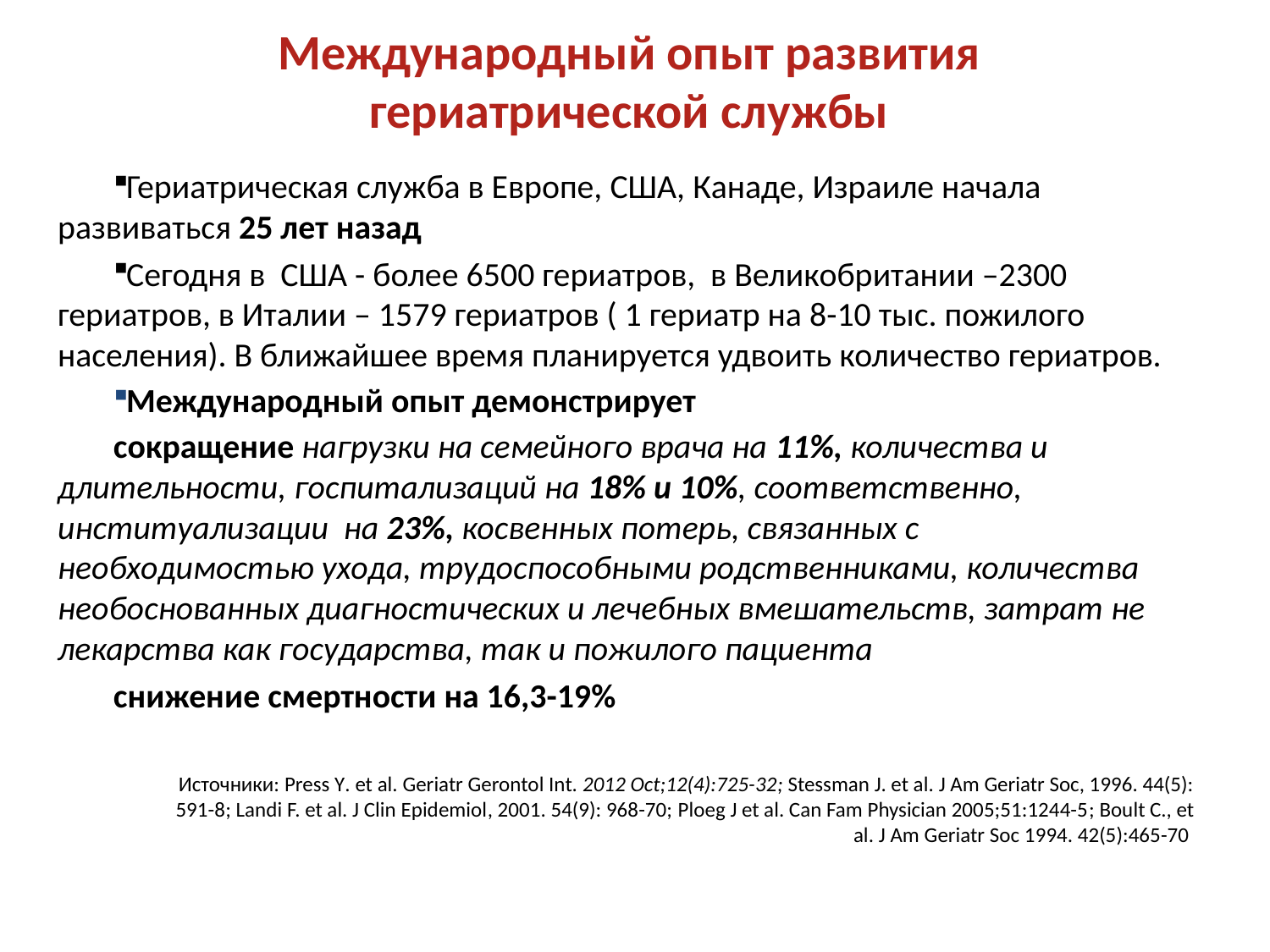

# Международный опыт развития гериатрической службы
Гериатрическая служба в Европе, США, Канаде, Израиле начала развиваться 25 лет назад
Сегодня в  США - более 6500 гериатров,  в Великобритании –2300 гериатров, в Италии – 1579 гериатров ( 1 гериатр на 8-10 тыс. пожилого населения). В ближайшее время планируется удвоить количество гериатров.
Международный опыт демонстрирует
сокращение нагрузки на семейного врача на 11%, количества и длительности, госпитализаций на 18% и 10%, соответственно, институализации  на 23%, косвенных потерь, связанных с необходимостью ухода, трудоспособными родственниками, количества необоснованных диагностических и лечебных вмешательств, затрат не лекарства как государства, так и пожилого пациента
снижение смертности на 16,3-19%

Источники: Press Y. et al. Geriatr Gerontol Int. 2012 Oct;12(4):725-32; Stessman J. et al. J Am Geriatr Soc, 1996. 44(5): 591-8; Landi F. et al. J Clin Epidemiol, 2001. 54(9): 968-70; Ploeg J et al. Can Fam Physician 2005;51:1244-5; Boult C., et al. J Am Geriatr Soc 1994. 42(5):465-70